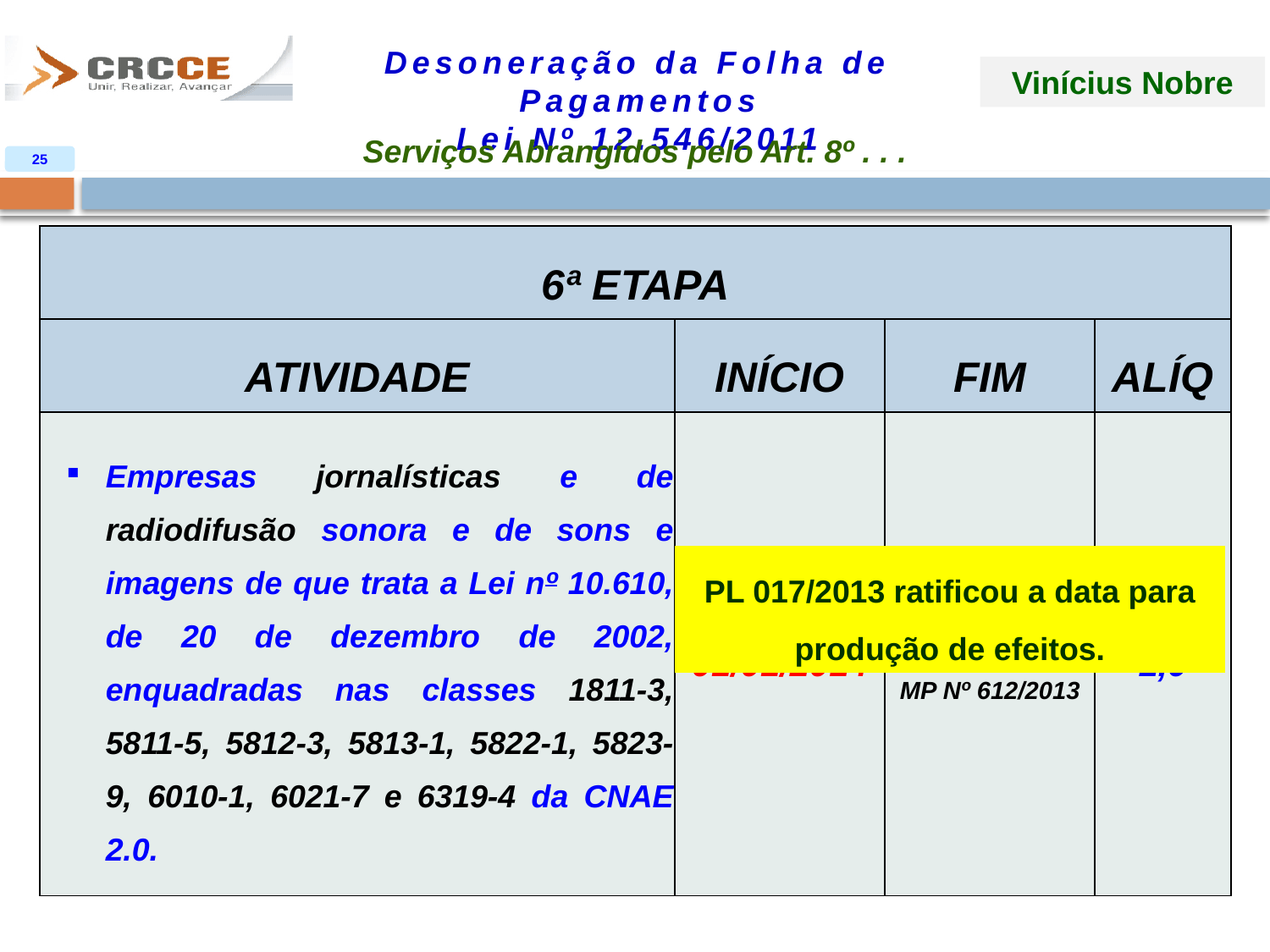

Serviços Abrangidos pelo Art. 8º . . .
25
| 6ª ETAPA |  |  |  |
| --- | --- | --- | --- |
| ATIVIDADE | INÍCIO | FIM | ALÍQ |
| Empresas jornalísticas e de radiodifusão sonora e de sons e imagens de que trata a Lei nº 10.610, de 20 de dezembro de 2002, enquadradas nas classes 1811-3, 5811-5, 5812-3, 5813-1, 5822-1, 5823-9, 6010-1, 6021-7 e 6319-4 da CNAE 2.0. | 01/01/2014 | 31/12/2014 MP Nº 612/2013 | 1,0 |
PL 017/2013 ratificou a data para produção de efeitos.